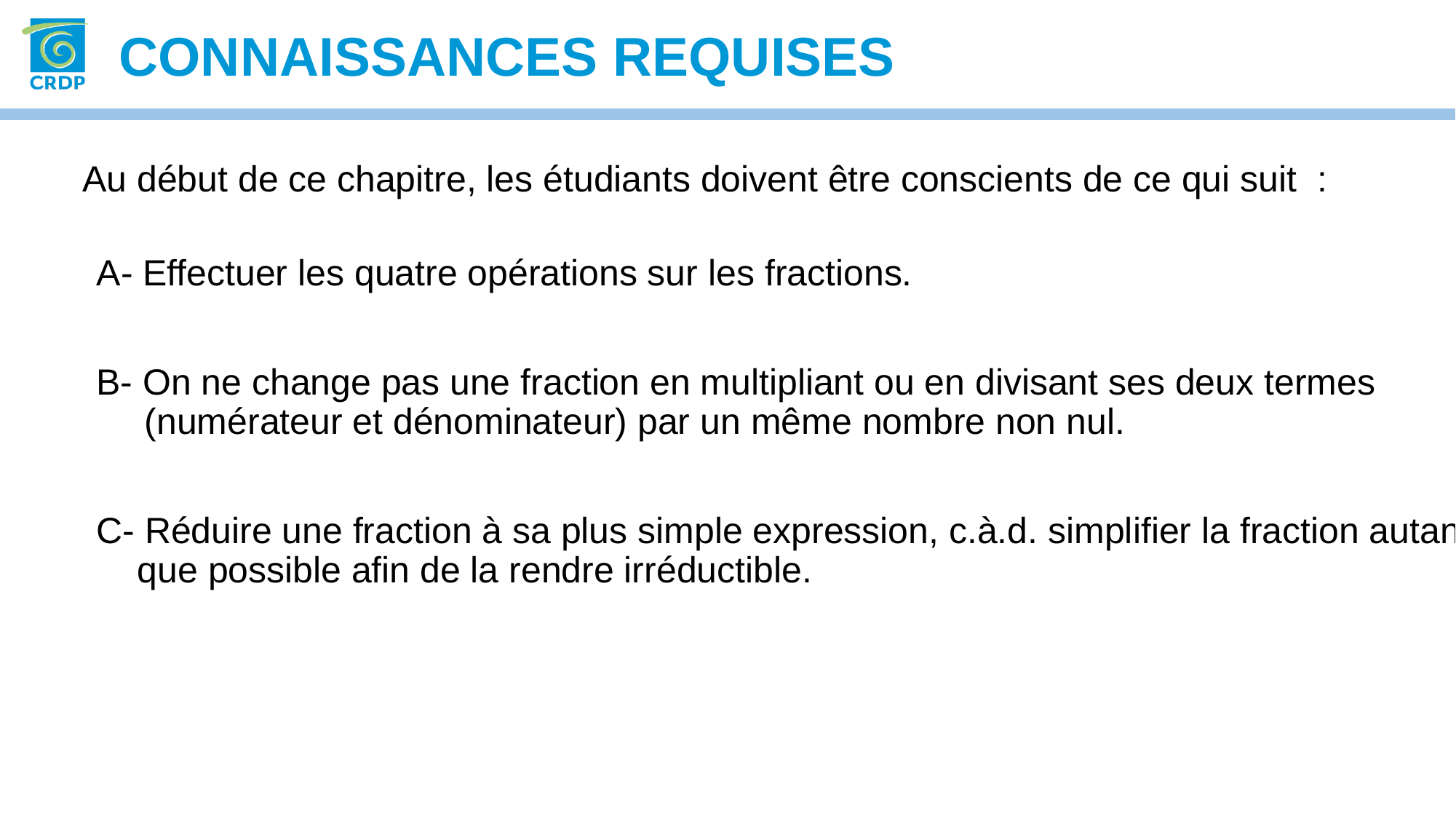

CONNAISSANCES REQUISES
Au début de ce chapitre, les étudiants doivent être conscients de ce qui suit  :
A- Effectuer les quatre opérations sur les fractions.

B- On ne change pas une fraction en multipliant ou en divisant ses deux termes       (numérateur et dénominateur) par un même nombre non nul.

C- Réduire une fraction à sa plus simple expression, c.à.d. simplifier la fraction autant que possible afin de la rendre irréductible.